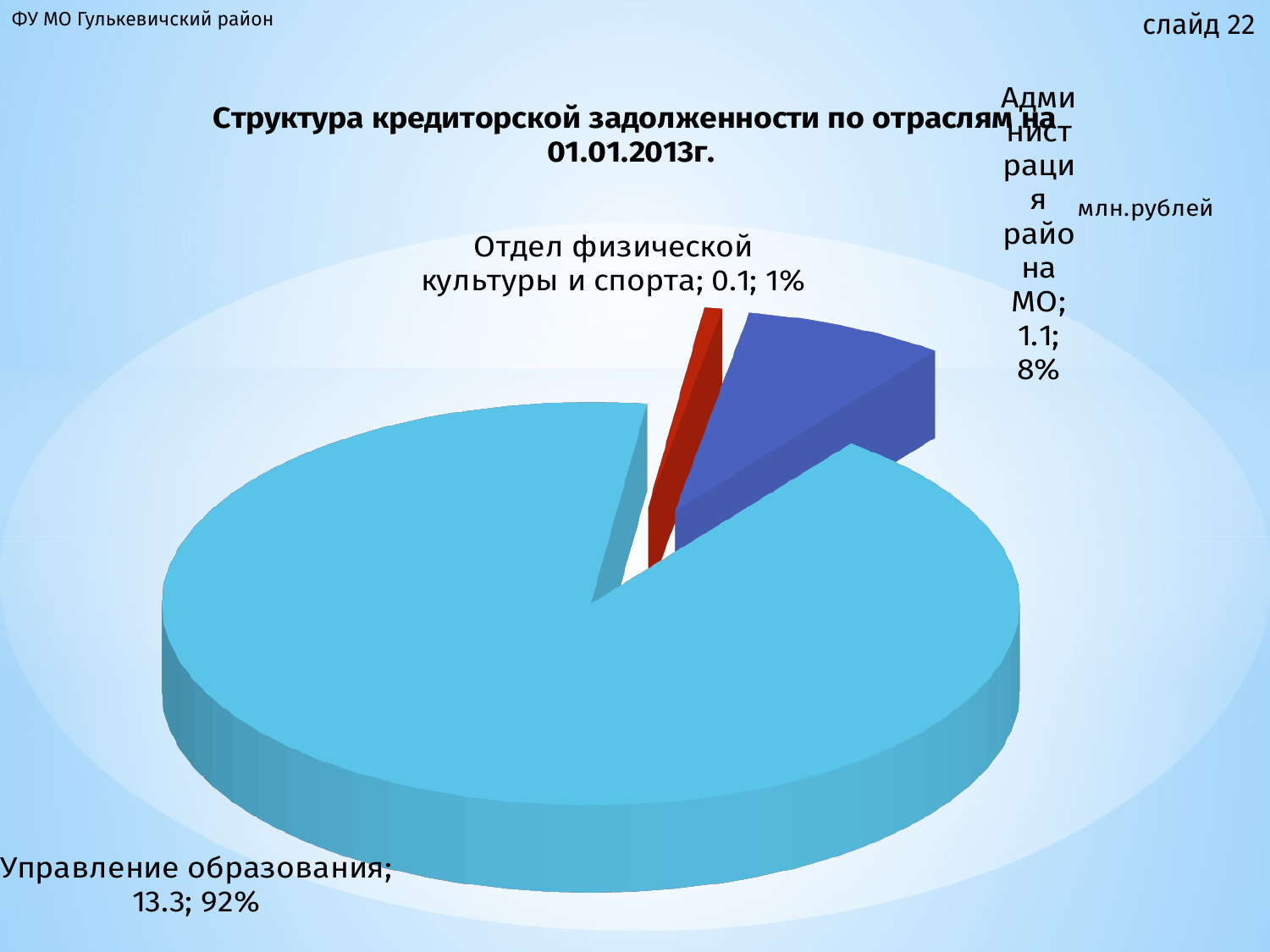

ФУ МО Гулькевичский район
слайд 22

[unsupported chart]